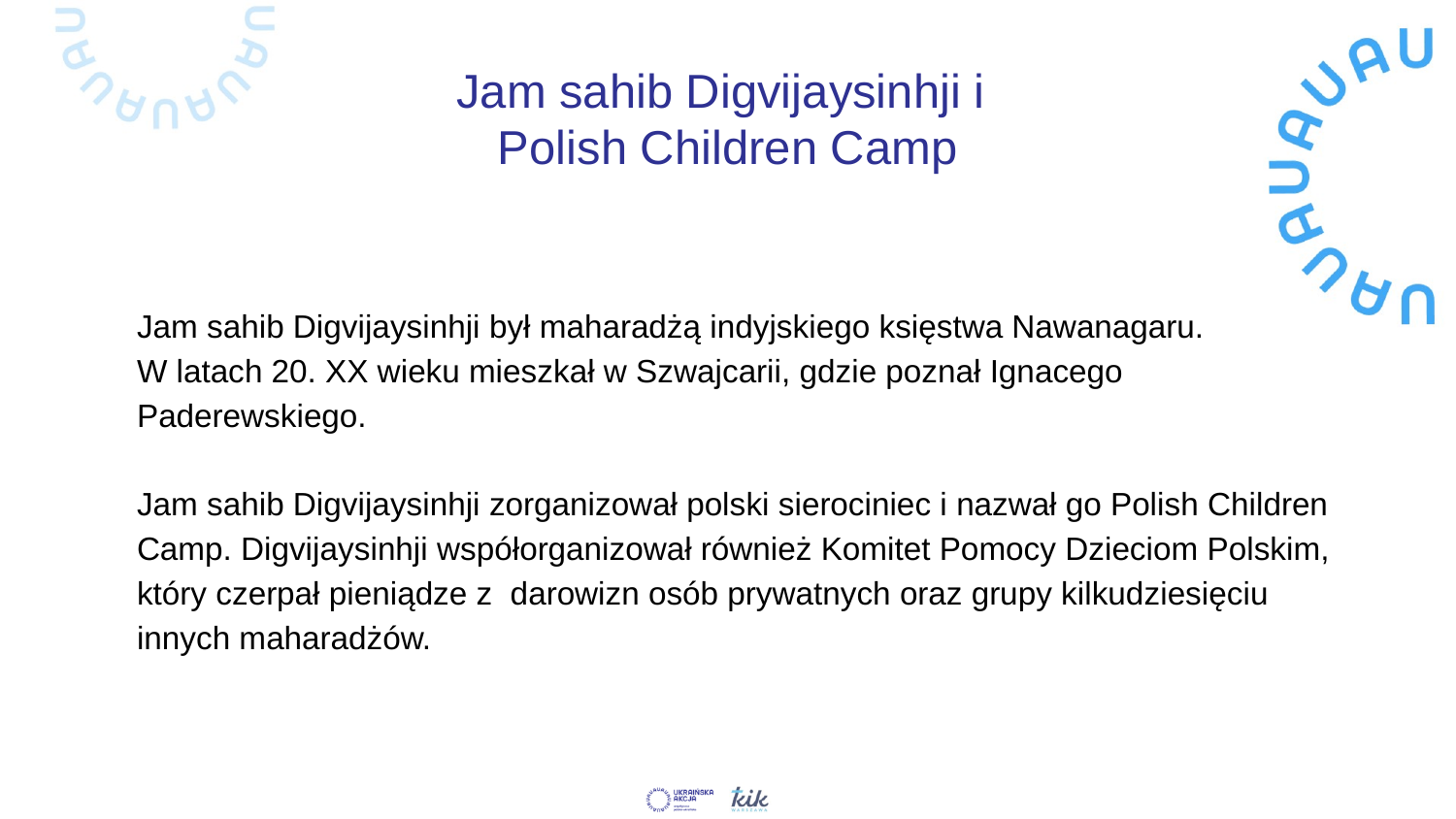

# Jam sahib Digvijaysinhji i Polish Children Camp
Jam sahib Digvijaysinhji był maharadżą indyjskiego księstwa Nawanagaru.
W latach 20. XX wieku mieszkał w Szwajcarii, gdzie poznał Ignacego Paderewskiego.

Jam sahib Digvijaysinhji zorganizował polski sierociniec i nazwał go Polish Children Camp. Digvijaysinhji współorganizował również Komitet Pomocy Dzieciom Polskim, który czerpał pieniądze z  darowizn osób prywatnych oraz grupy kilkudziesięciu innych maharadżów.